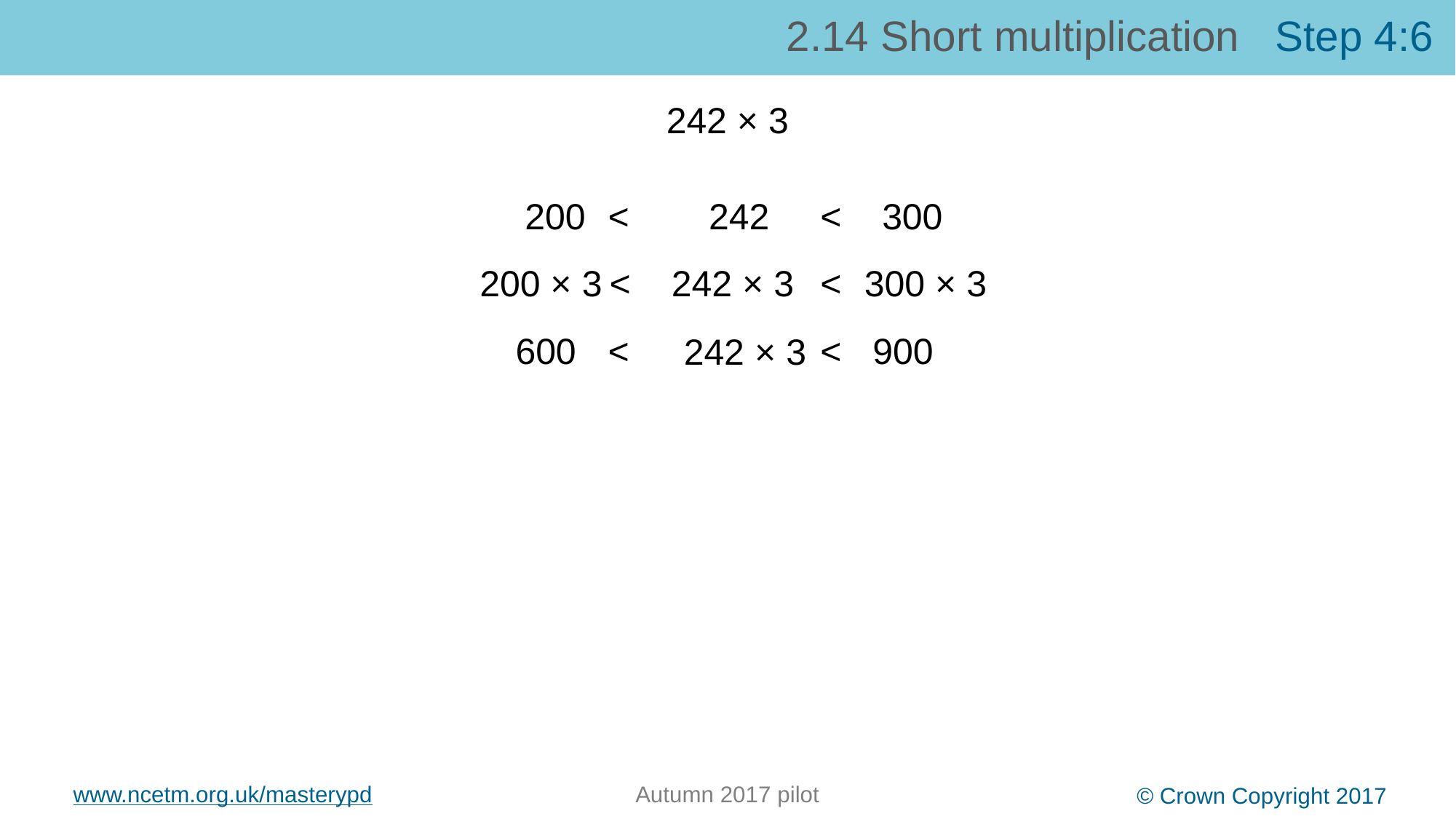

2.14 Short multiplication   Step 4:6
242 × 3
200
<
242
<
300
200 × 3
<
242 × 3
<
300 × 3
600
<
<
900
242 × 3